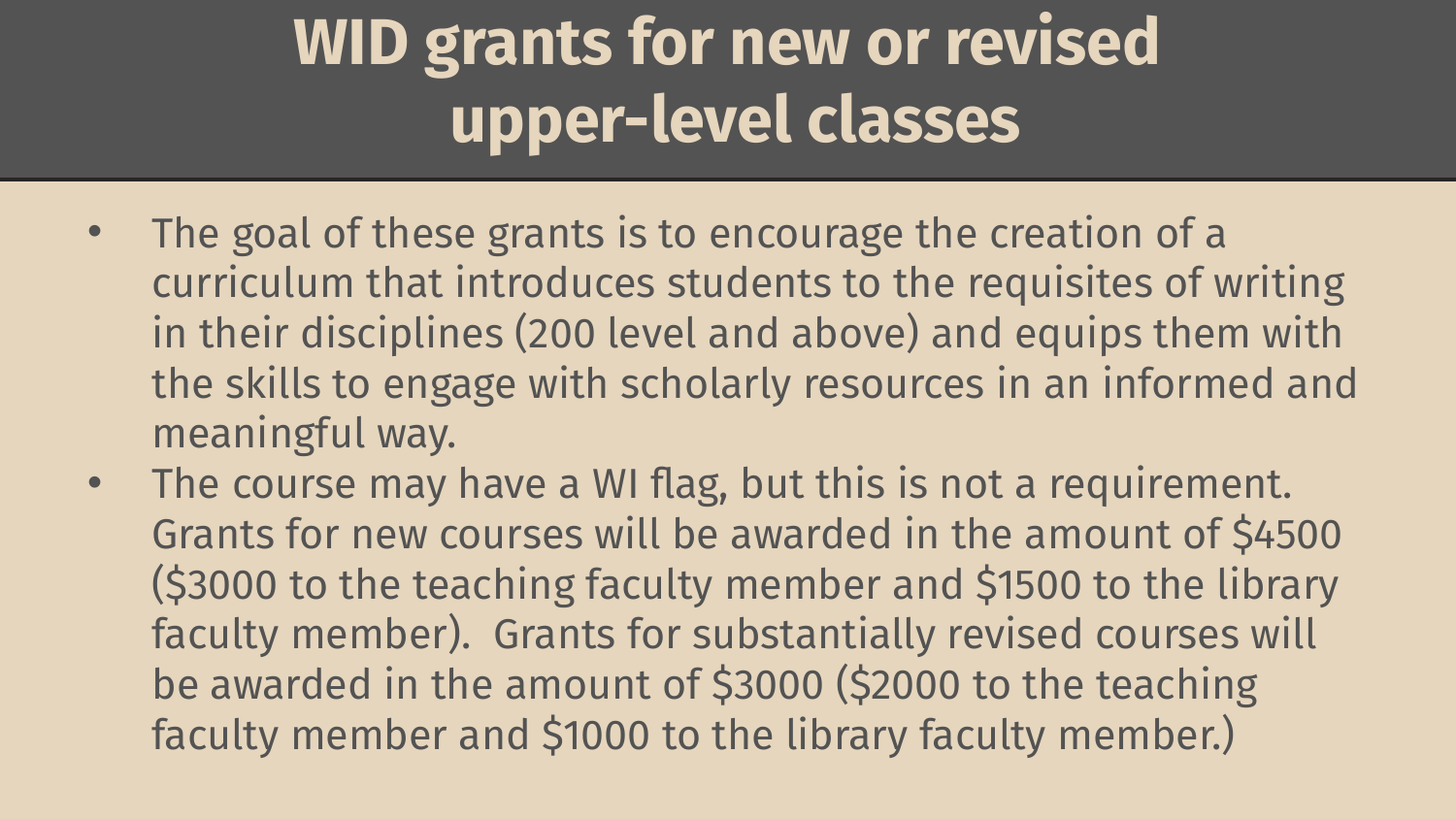

# WID grants for new or revised upper-level classes
The goal of these grants is to encourage the creation of a curriculum that introduces students to the requisites of writing in their disciplines (200 level and above) and equips them with the skills to engage with scholarly resources in an informed and meaningful way.
The course may have a WI flag, but this is not a requirement.  Grants for new courses will be awarded in the amount of $4500 ($3000 to the teaching faculty member and $1500 to the library faculty member).  Grants for substantially revised courses will be awarded in the amount of $3000 ($2000 to the teaching faculty member and $1000 to the library faculty member.)